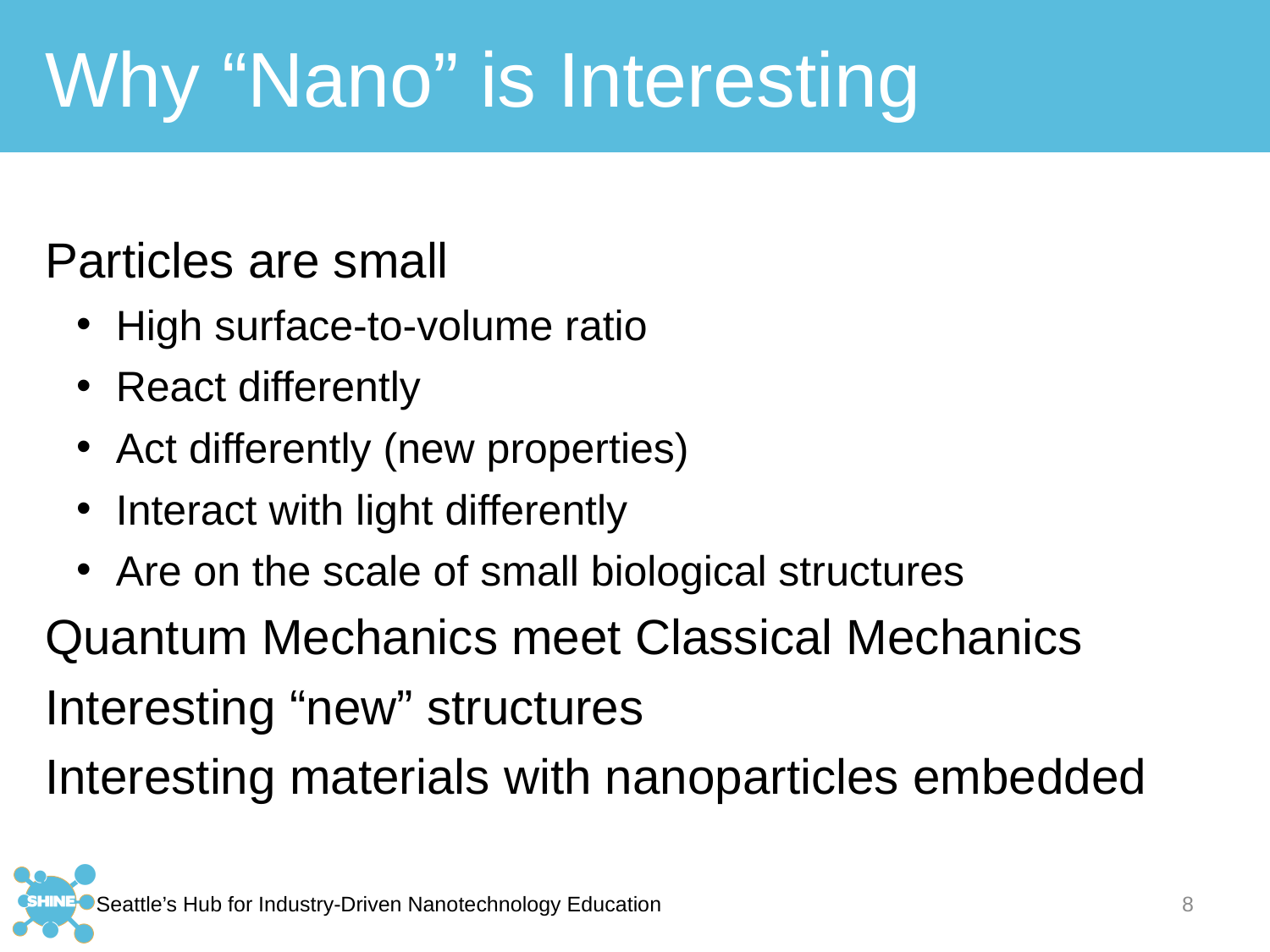

# Why “Nano” is Interesting
Particles are small
High surface-to-volume ratio
React differently
Act differently (new properties)
Interact with light differently
Are on the scale of small biological structures
Quantum Mechanics meet Classical Mechanics
Interesting “new” structures
Interesting materials with nanoparticles embedded
8